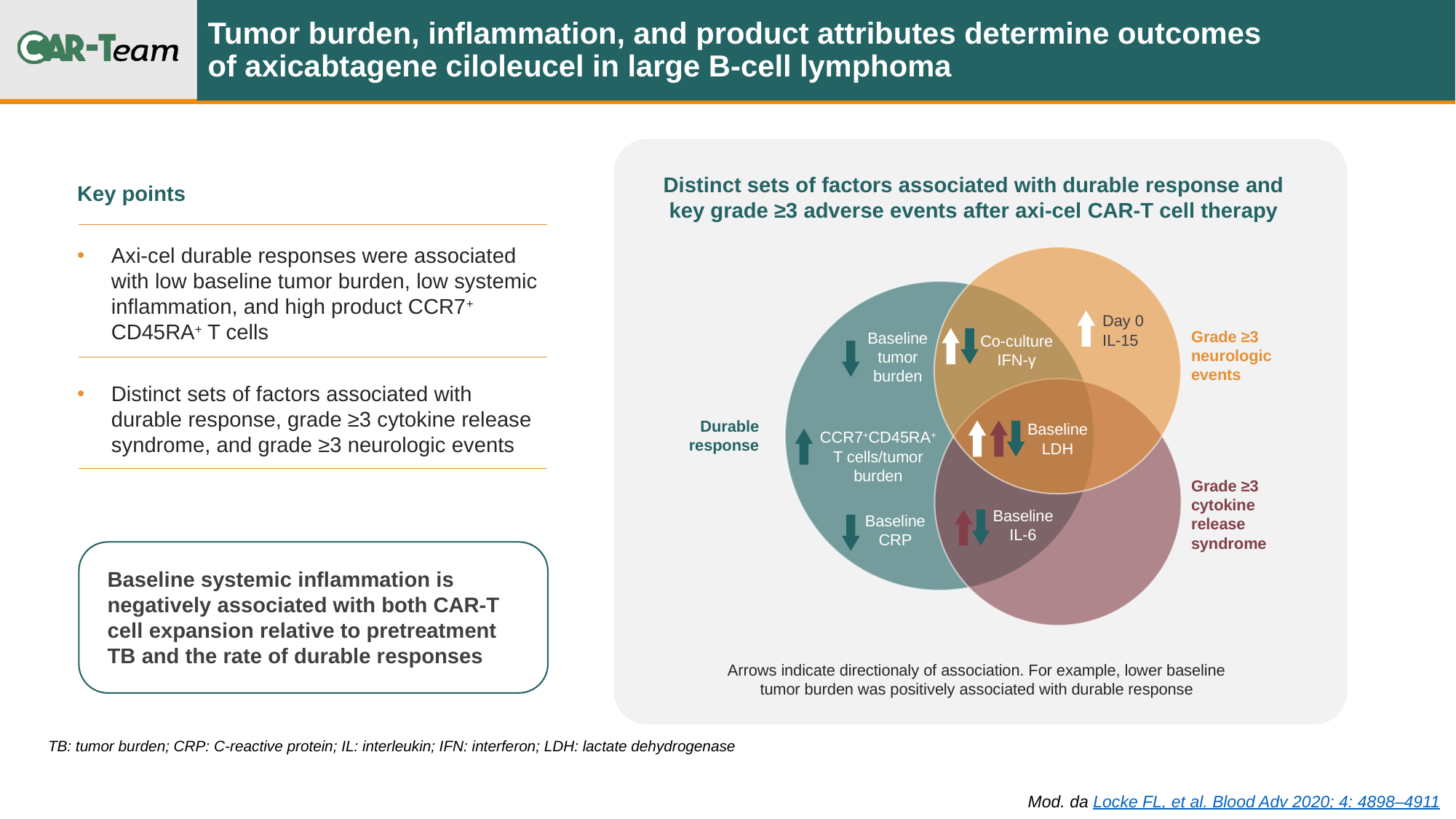

# Tumor burden, inflammation, and product attributes determine outcomes of axicabtagene ciloleucel in large B-cell lymphoma

Distinct sets of factors associated with durable response and
key grade ≥3 adverse events after axi-cel CAR-T cell therapy
Key points
Axi-cel durable responses were associated with low baseline tumor burden, low systemic inflammation, and high product CCR7+ CD45RA+ T cells
Distinct sets of factors associated with durable response, grade ≥3 cytokine release syndrome, and grade ≥3 neurologic events

Day 0
IL-15

Grade ≥3 neurologic events
Baseline
tumor burden
Co-culture
IFN-γ

Durable
response
Baseline
LDH

CCR7+CD45RA+
T cells/tumor
burden

Grade ≥3 cytokine release
syndrome
Baseline
IL-6
Baseline
CRP

Baseline systemic inflammation is negatively associated with both CAR-T cell expansion relative to pretreatment TB and the rate of durable responses
Arrows indicate directionaly of association. For example, lower baseline tumor burden was positively associated with durable response
TB: tumor burden; CRP: C-reactive protein; IL: interleukin; IFN: interferon; LDH: lactate dehydrogenase
Mod. da Locke FL, et al. Blood Adv 2020; 4: 4898–4911